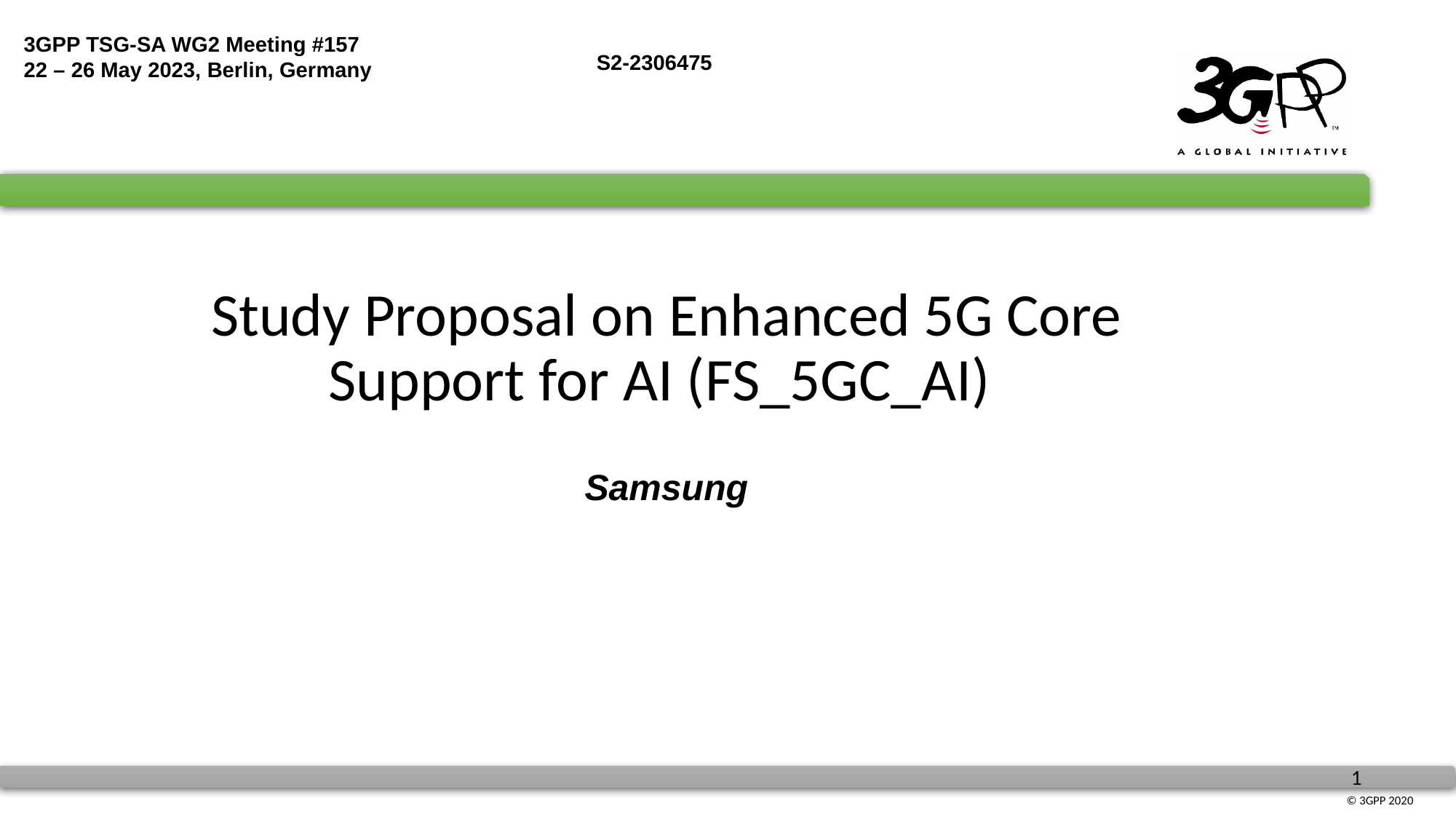

3GPP TSG-SA WG2 Meeting #157
22 – 26 May 2023, Berlin, Germany
S2-2306475
# Study Proposal on Enhanced 5G Core Support for AI (FS_5GC_AI)
Samsung